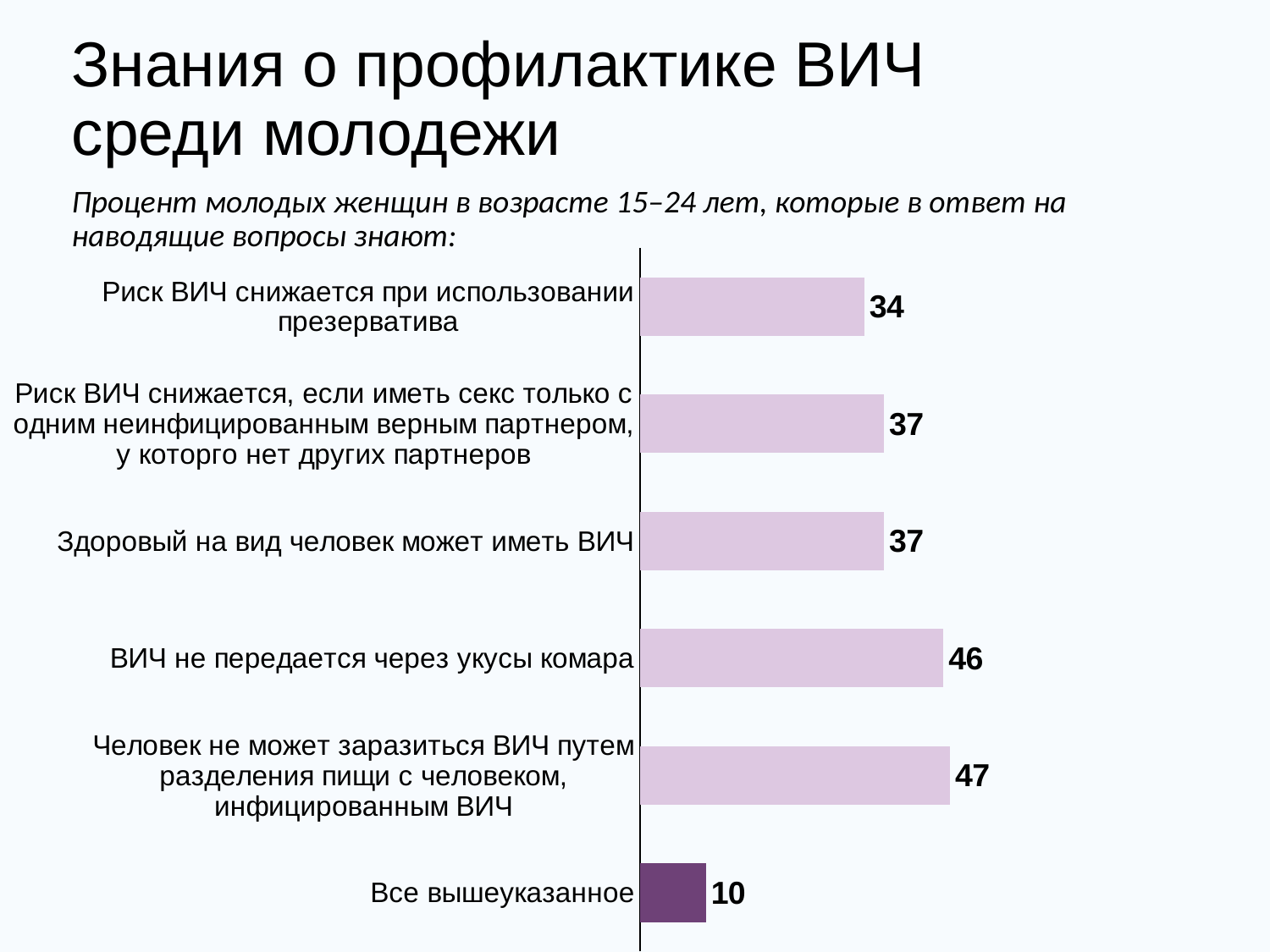

# Знания о профилактике ВИЧ среди молодежи
Процент молодых женщин в возрасте 15–24 лет, которые в ответ на наводящие вопросы знают:

### Chart

| Category | Women |
|---|---|
| Все вышеуказанное | 10.0 |
| Человек не может заразиться ВИЧ путем разделения пищи с человеком, инфицированным ВИЧ | 47.0 |
| ВИЧ не передается через укусы комара | 46.0 |
| Здоровый на вид человек может иметь ВИЧ | 37.0 |
| Риск ВИЧ снижается, если иметь секс только с одним неинфицированным верным партнером, у которго нет других партнеров | 37.0 |
| Риск ВИЧ снижается при использовании презерватива | 34.0 |